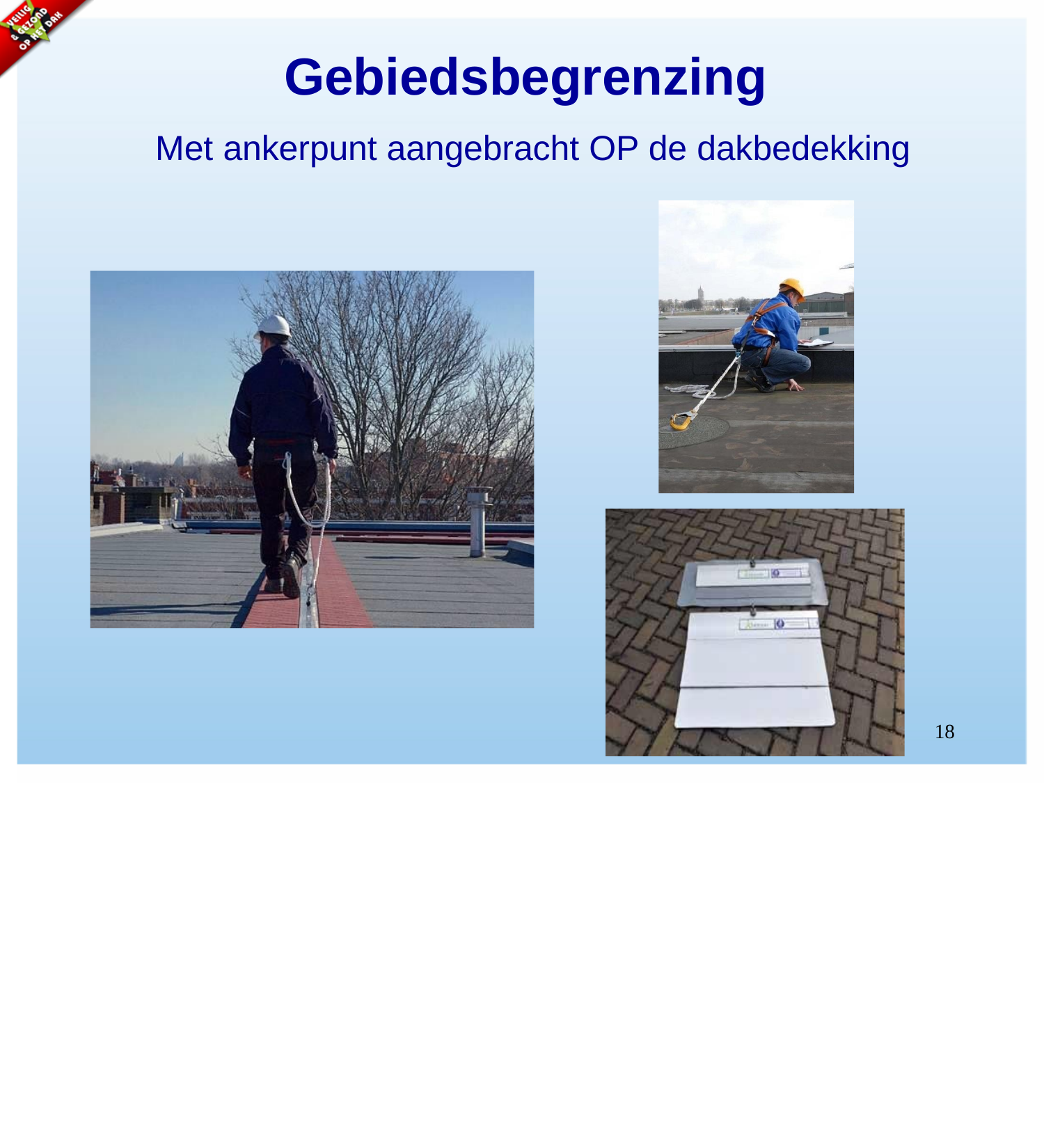

Gebiedsbegrenzing
Met ankerpunt aangebracht OP de dakbedekking

18